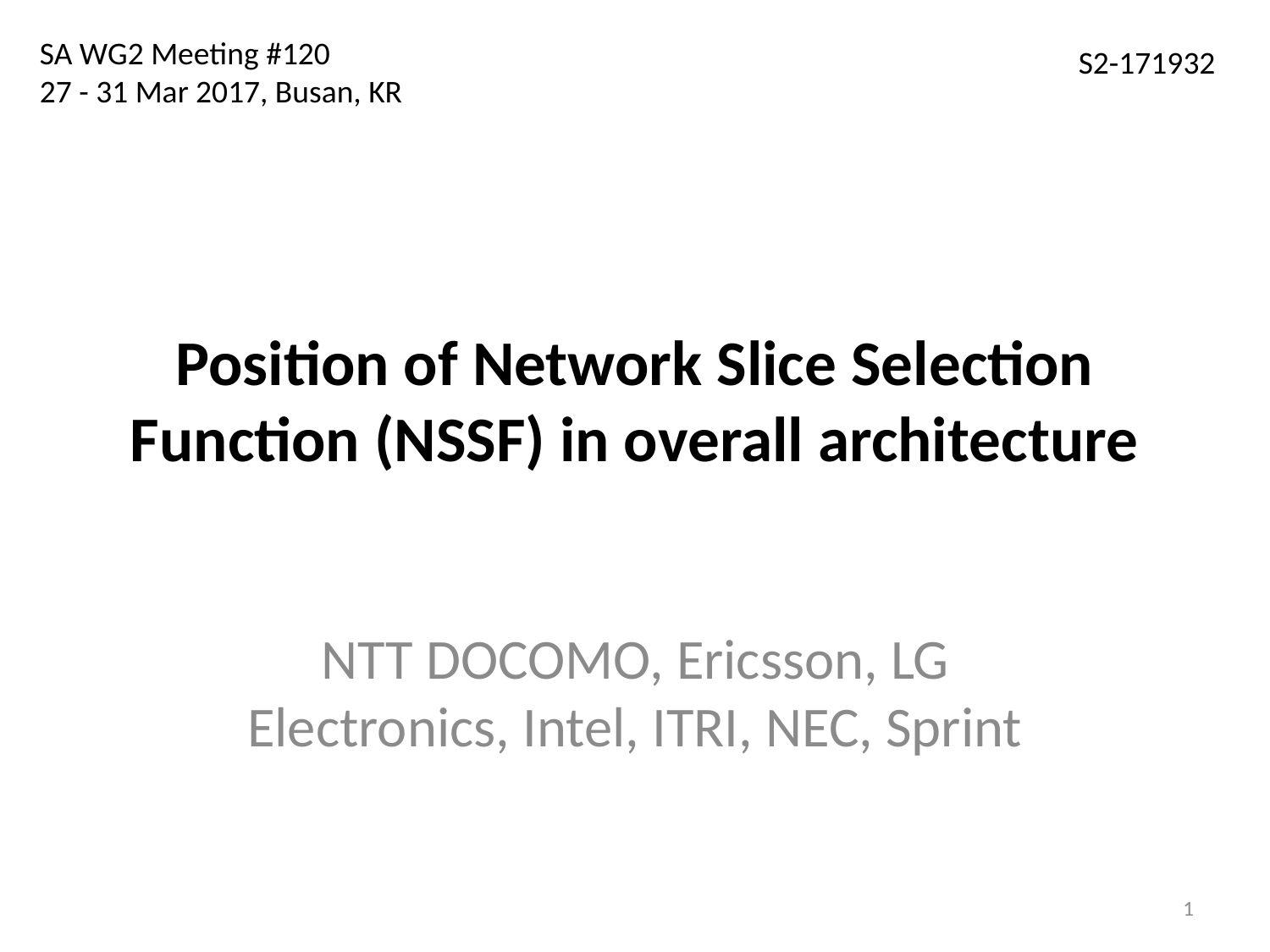

SA WG2 Meeting #120
27 - 31 Mar 2017, Busan, KR
# Position of Network Slice Selection Function (NSSF) in overall architecture
NTT DOCOMO, Ericsson, LG Electronics, Intel, ITRI, NEC, Sprint
1